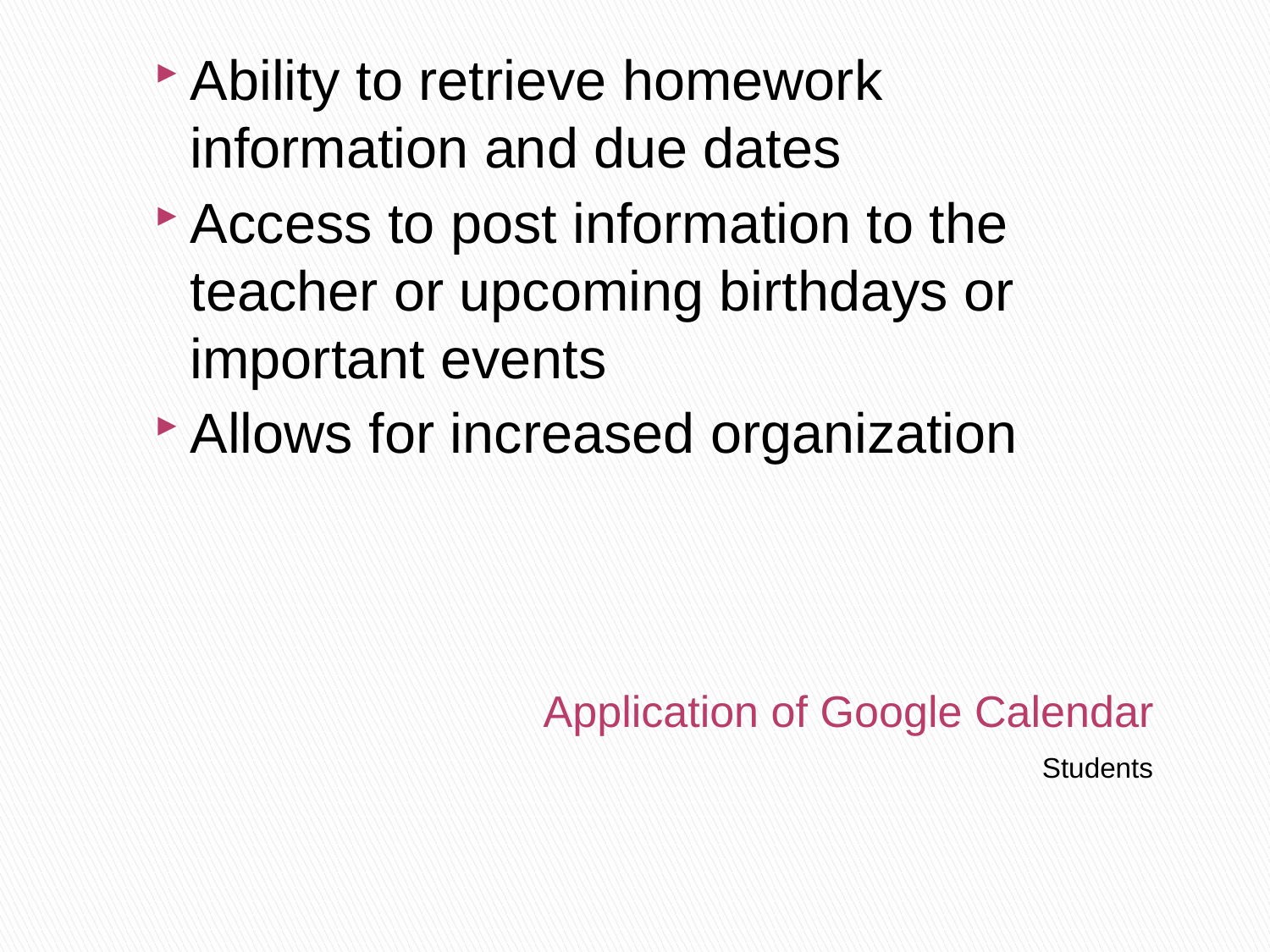

Ability to retrieve homework information and due dates
Access to post information to the teacher or upcoming birthdays or important events
Allows for increased organization
# Application of Google Calendar
Students